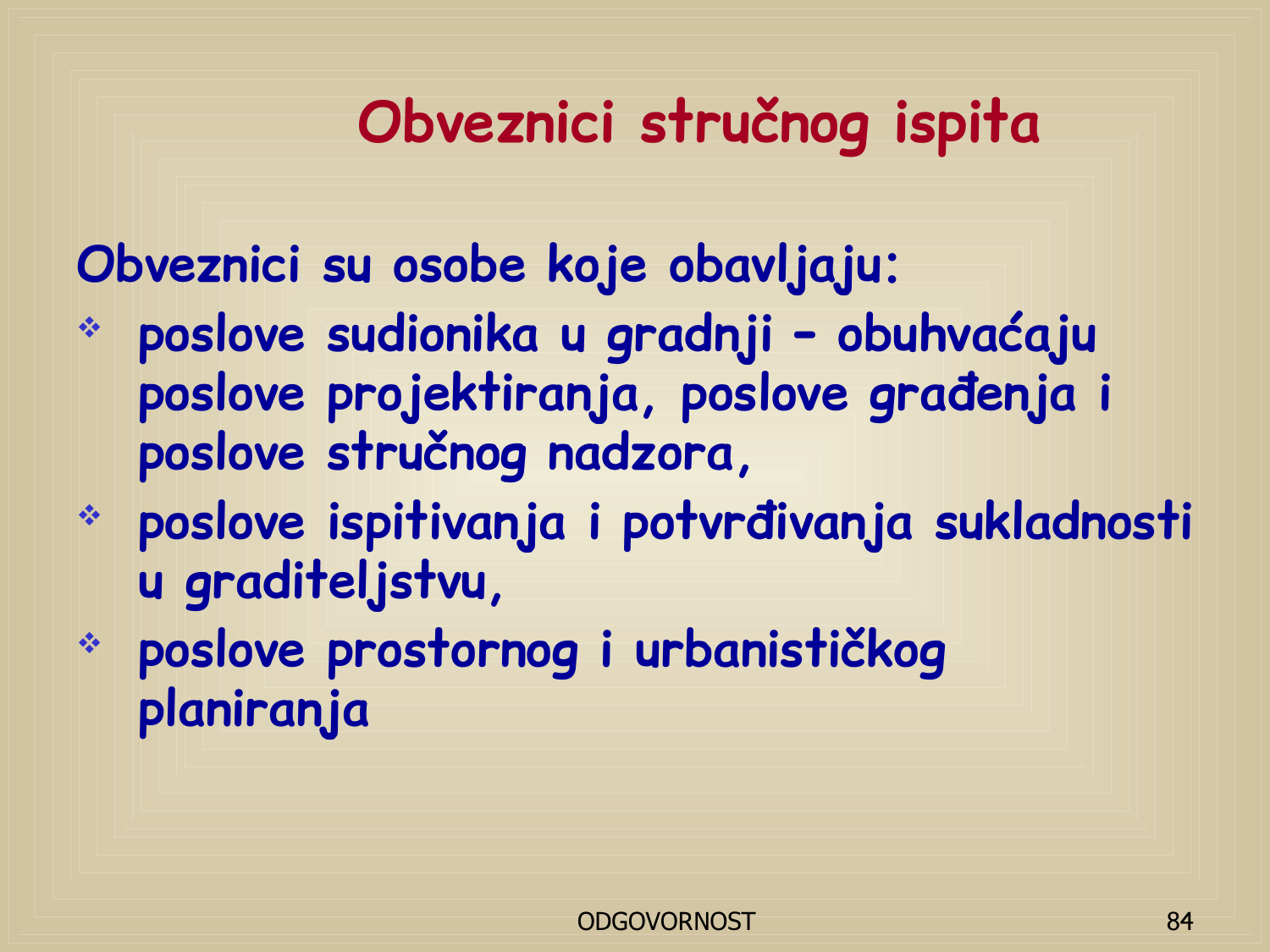

# Obveznici stručnog ispita
Obveznici su osobe koje obavljaju:
poslove sudionika u gradnji – obuhvaćaju poslove projektiranja, poslove građenja i poslove stručnog nadzora,
poslove ispitivanja i potvrđivanja sukladnosti u graditeljstvu,
poslove prostornog i urbanističkog planiranja
ODGOVORNOST
84